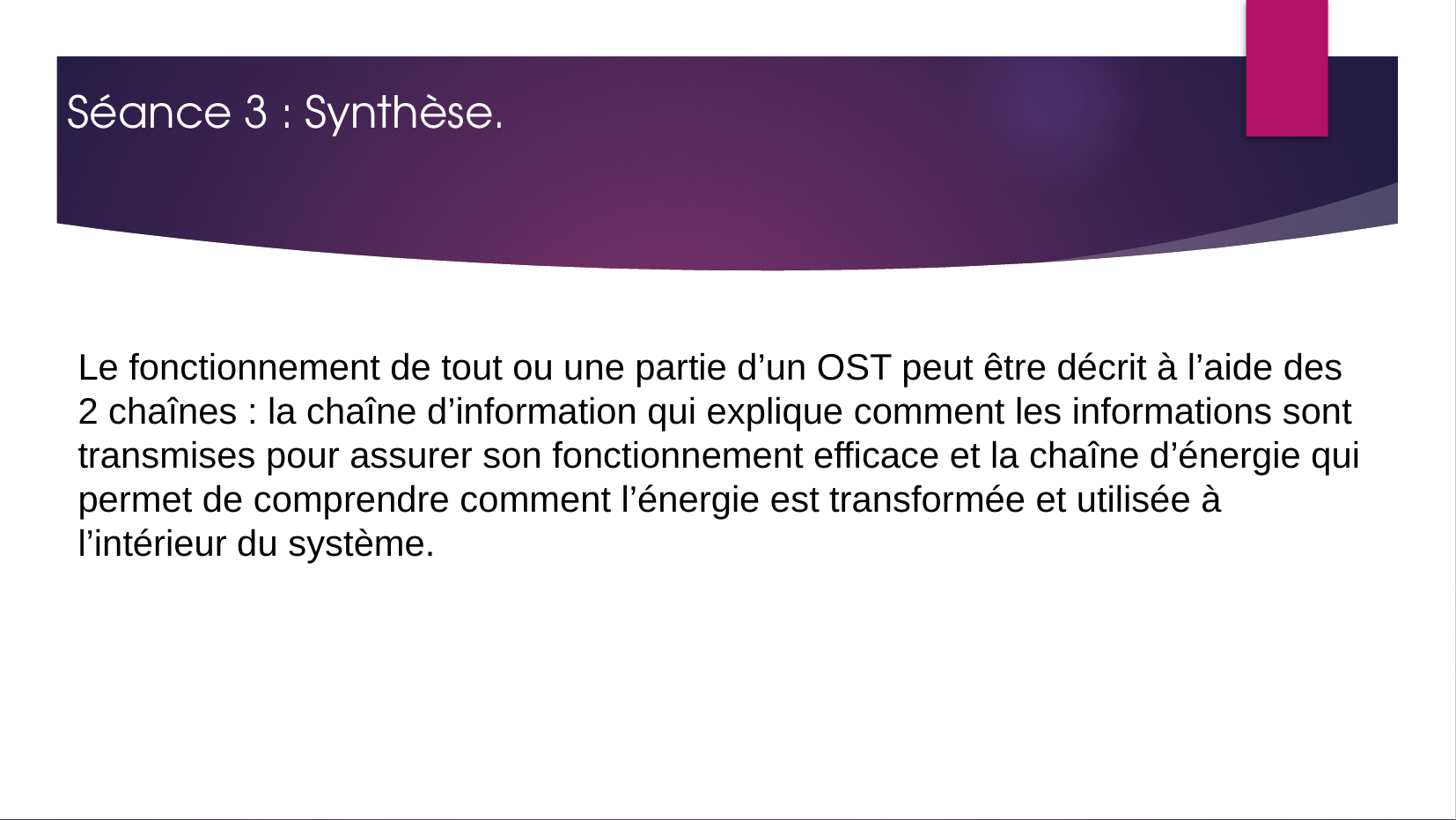

Séance 3 : Synthèse.
Le fonctionnement de tout ou une partie d’un OST peut être décrit à l’aide des 2 chaînes : la chaîne d’information qui explique comment les informations sont transmises pour assurer son fonctionnement efficace et la chaîne d’énergie qui permet de comprendre comment l’énergie est transformée et utilisée à l’intérieur du système.